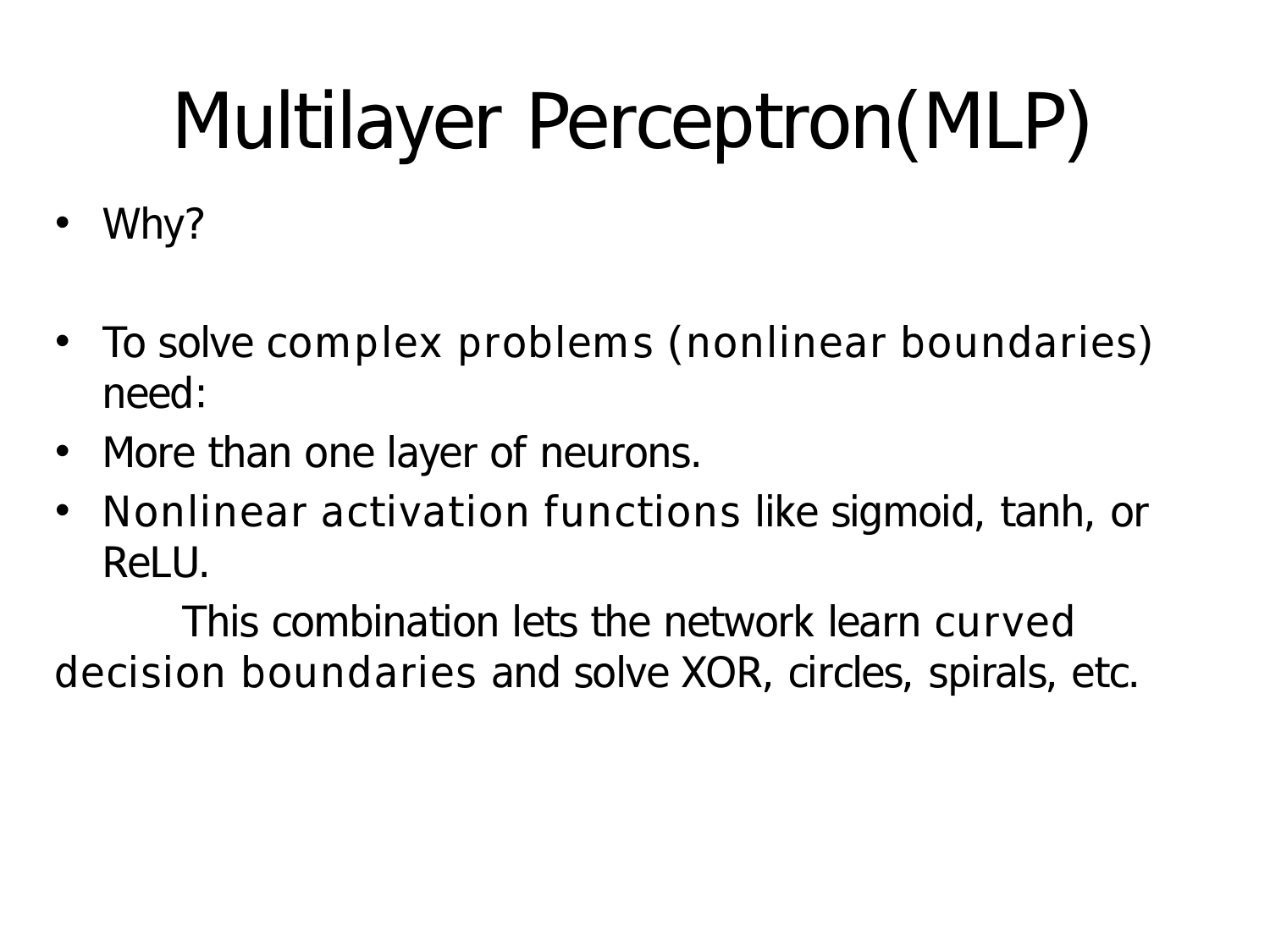

# Multilayer Perceptron(MLP)
Why?

To solve complex problems (nonlinear boundaries) need:
More than one layer of neurons.
Nonlinear activation functions like sigmoid, tanh, or ReLU.
	This combination lets the network learn curved decision boundaries and solve XOR, circles, spirals, etc.